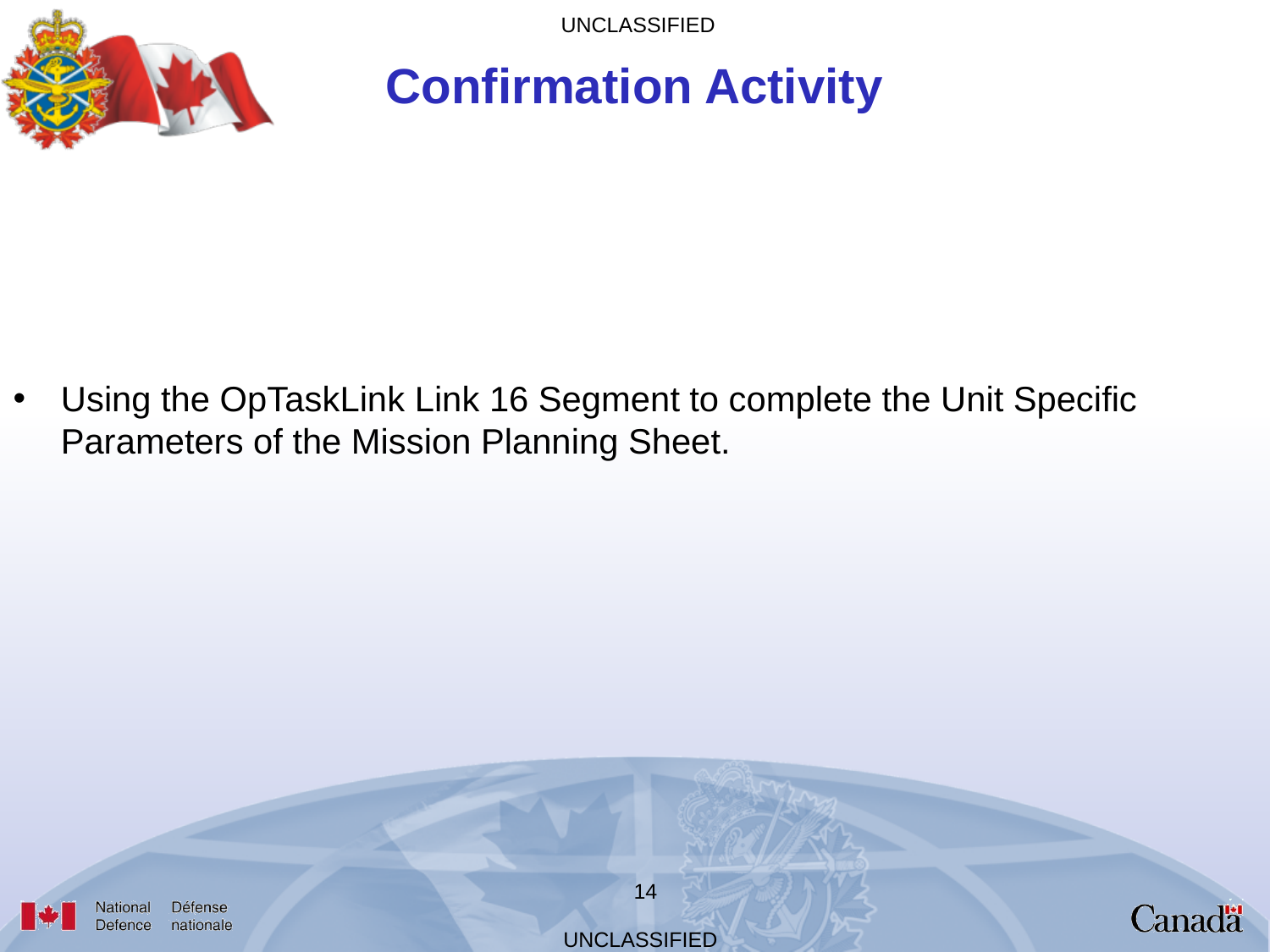

Confirmation Activity
Using the OpTaskLink Link 16 Segment to complete the Unit Specific Parameters of the Mission Planning Sheet.